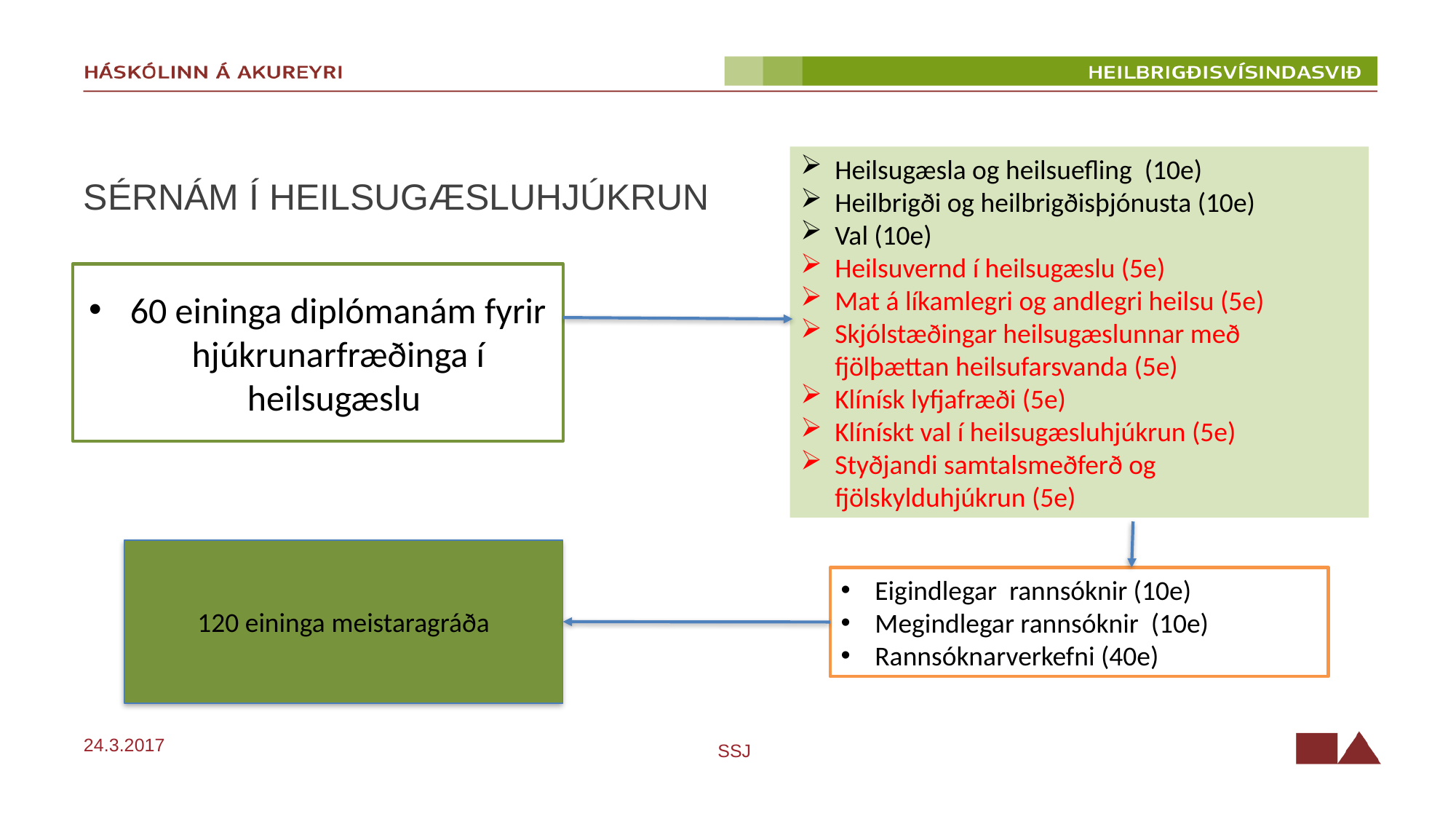

# Sérnám í heilsugæsluhjúkrun
Heilsugæsla og heilsuefling  (10e)
Heilbrigði og heilbrigðisþjónusta (10e)
Val (10e)
Heilsuvernd í heilsugæslu (5e)
Mat á líkamlegri og andlegri heilsu (5e)
Skjólstæðingar heilsugæslunnar með fjölþættan heilsufarsvanda (5e)
Klínísk lyfjafræði (5e)
Klínískt val í heilsugæsluhjúkrun (5e)
Styðjandi samtalsmeðferð og
fjölskylduhjúkrun (5e)
60 eininga diplómanám fyrir hjúkrunarfræðinga í heilsugæslu
120 eininga meistaragráða
Eigindlegar  rannsóknir (10e)
Megindlegar rannsóknir  (10e)
Rannsóknarverkefni (40e)
24.3.2017
SSJ